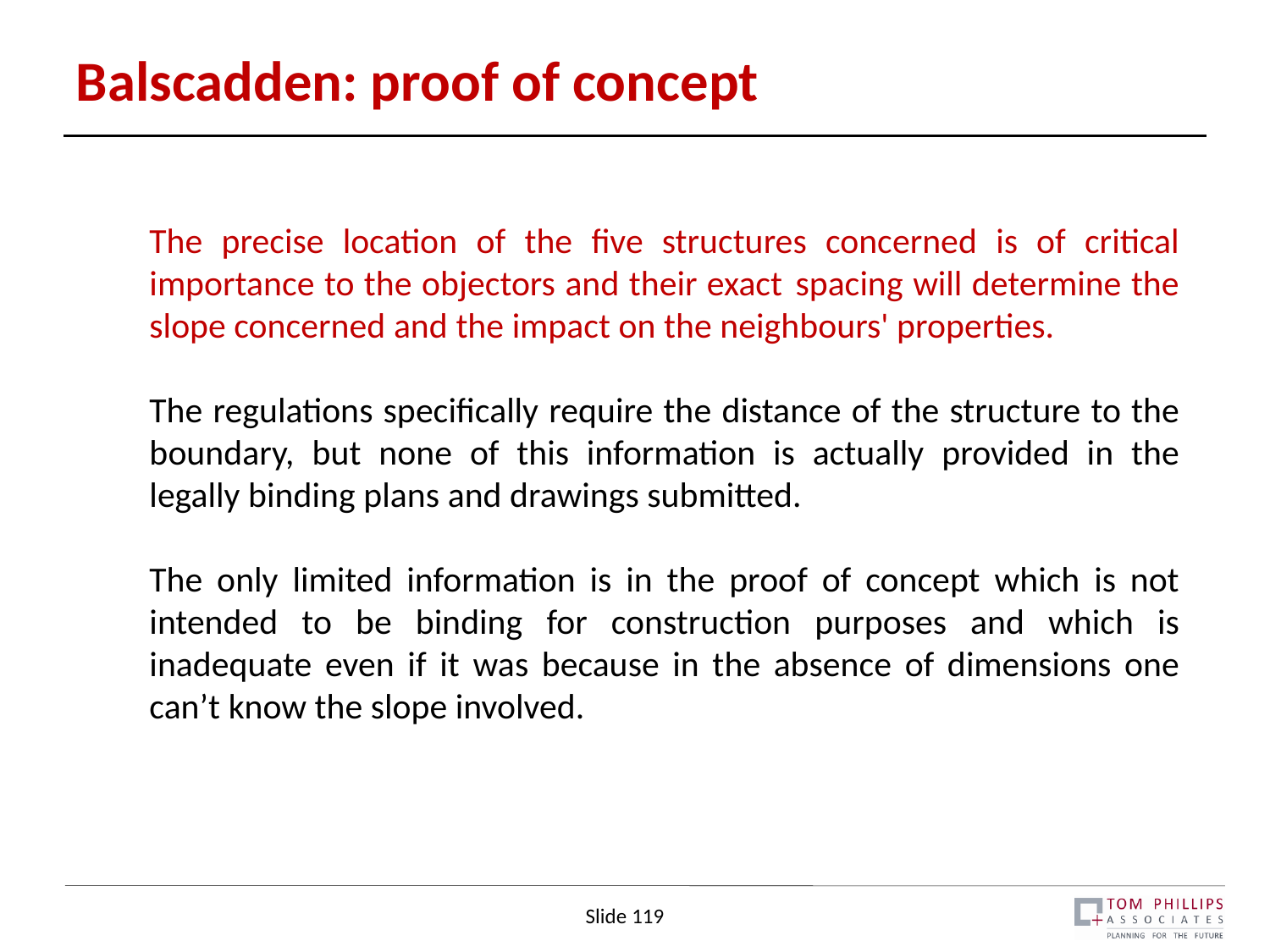

# Balscadden: proof of concept
The precise location of the five structures concerned is of critical importance to the objectors and their exact 	spacing will determine the slope concerned and the impact on the neighbours' properties.

The regulations specifically require the distance of the structure to the boundary, but none of this information is actually provided in the legally binding plans and drawings submitted.

The only limited information is in the proof of concept which is not intended to be binding for construction purposes and which is inadequate even if it was because in the absence of dimensions one can’t know the slope involved.